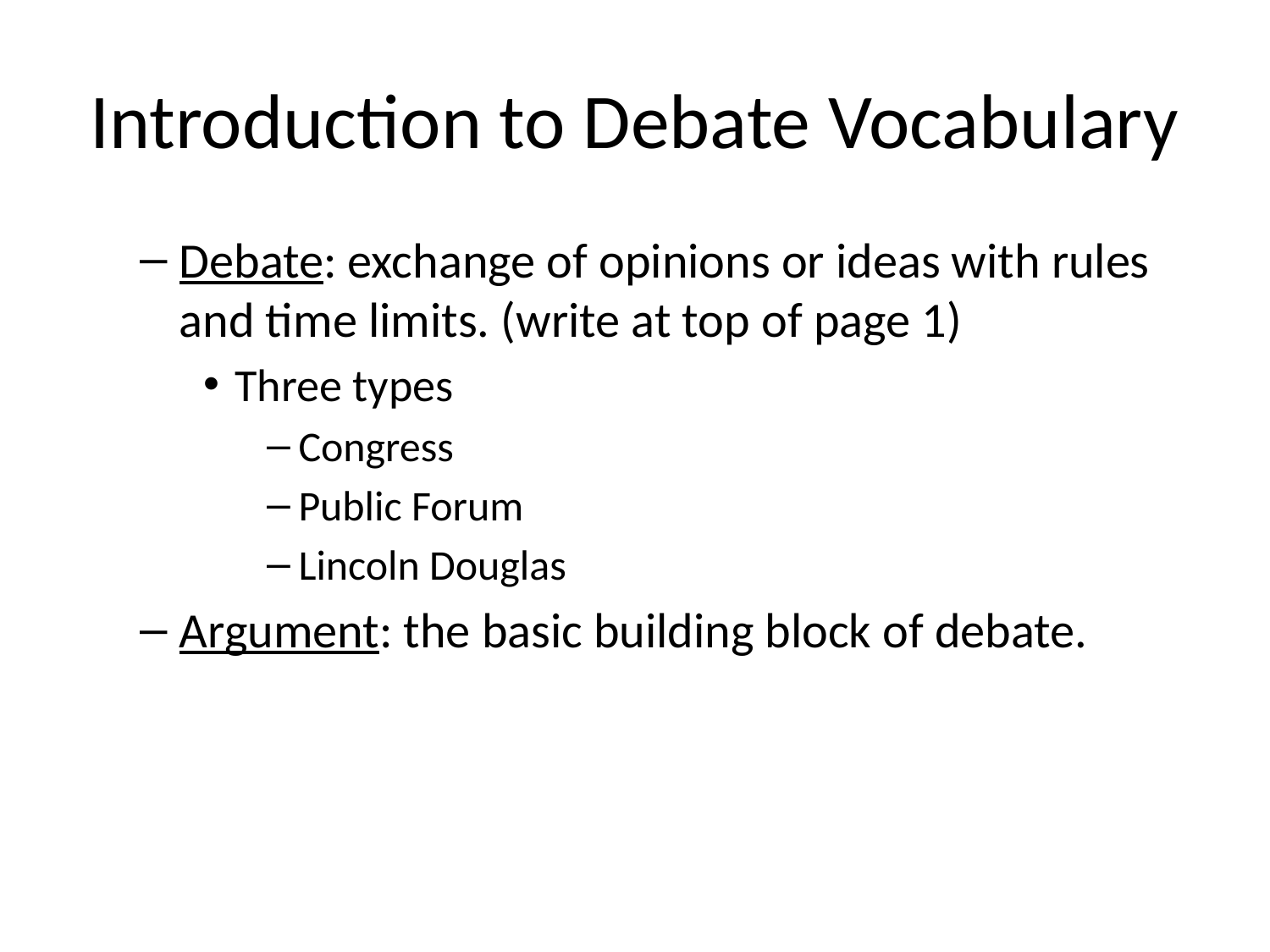

# Introduction to Debate Vocabulary
Debate: exchange of opinions or ideas with rules and time limits. (write at top of page 1)
Three types
Congress
Public Forum
Lincoln Douglas
Argument: the basic building block of debate.